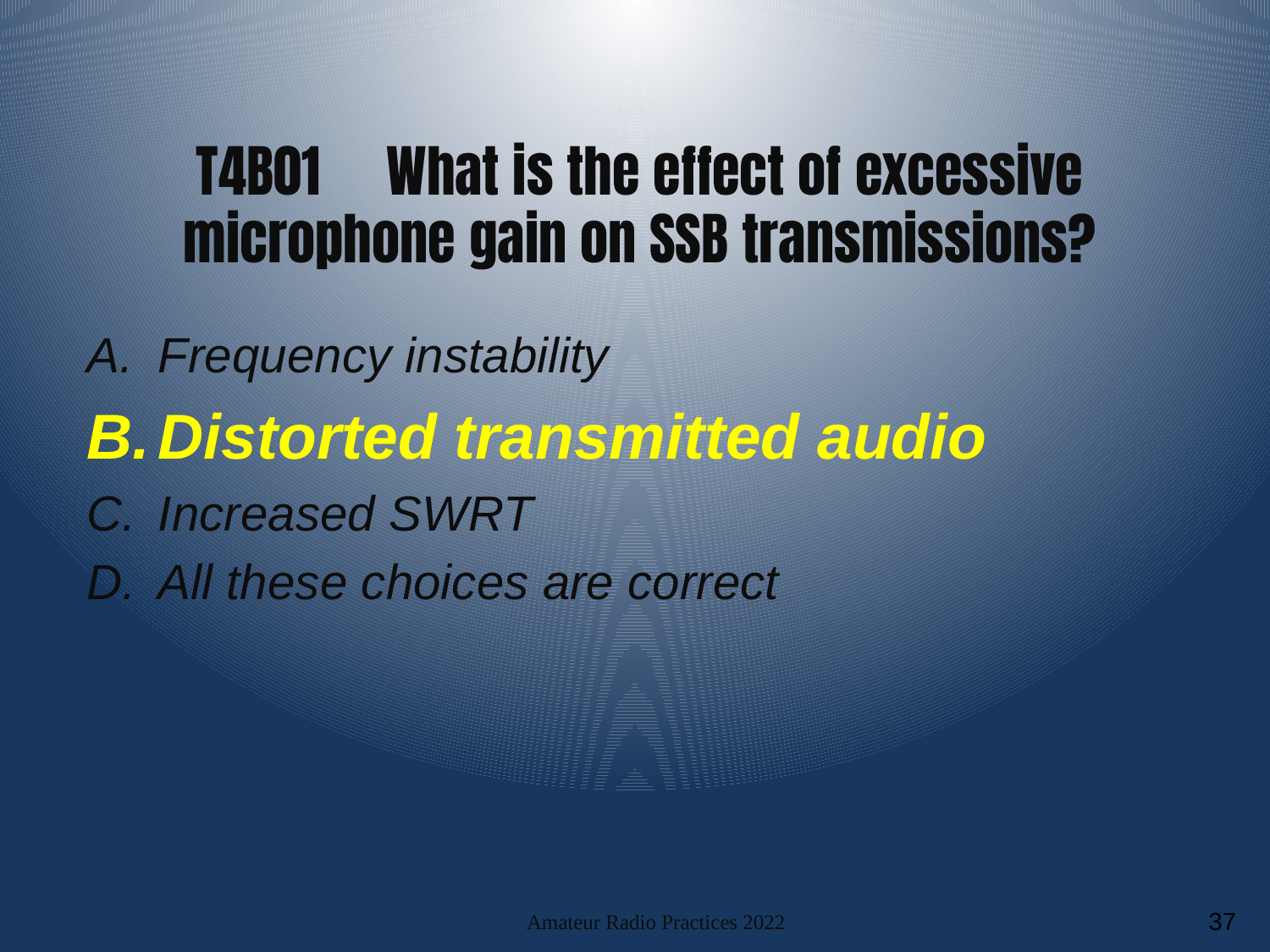

# T4B01     What is the effect of excessive microphone gain on SSB transmissions?
Frequency instability
Distorted transmitted audio
Increased SWRT
All these choices are correct
Amateur Radio Practices 2022
37